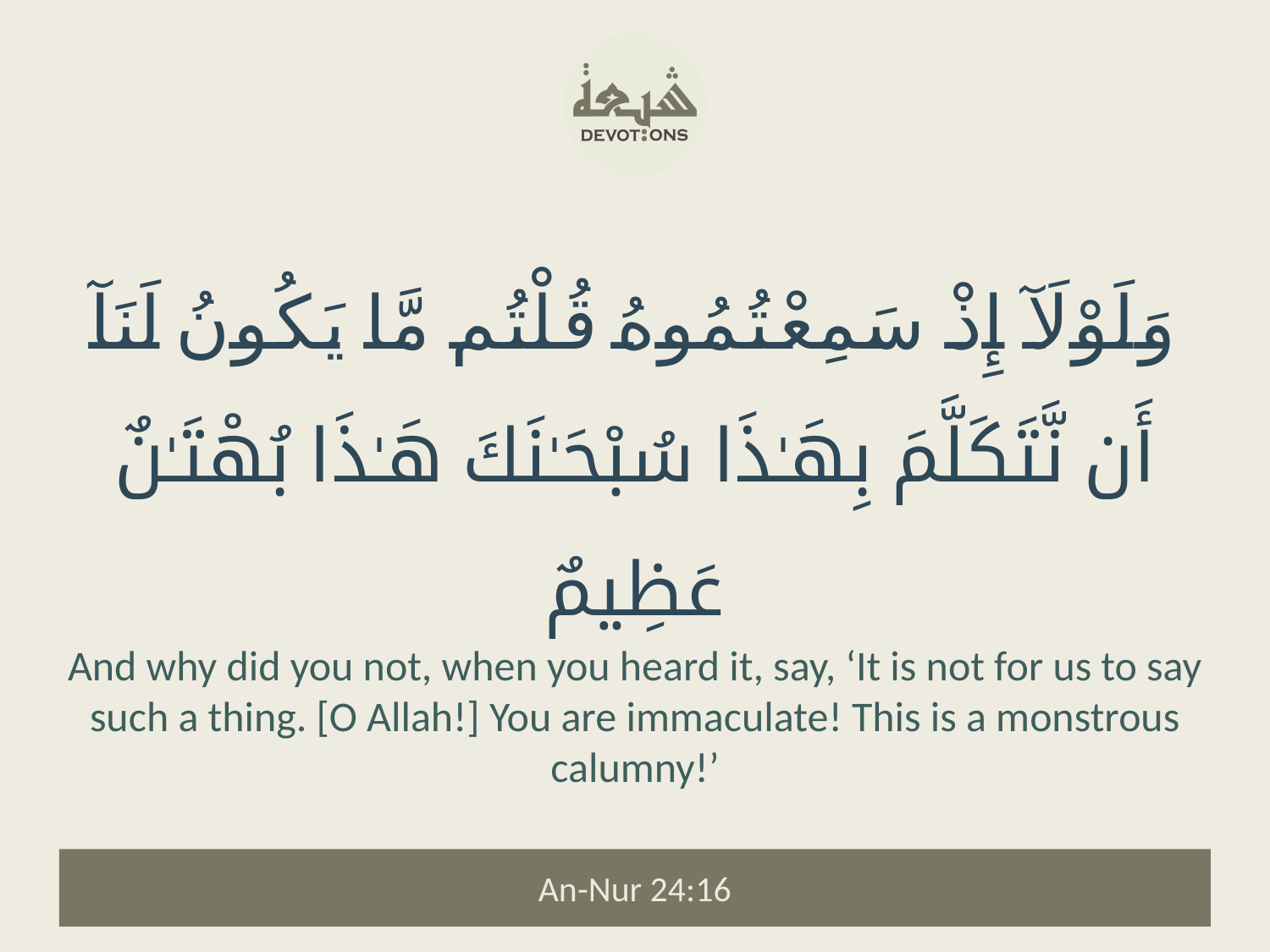

وَلَوْلَآ إِذْ سَمِعْتُمُوهُ قُلْتُم مَّا يَكُونُ لَنَآ أَن نَّتَكَلَّمَ بِهَـٰذَا سُبْحَـٰنَكَ هَـٰذَا بُهْتَـٰنٌ عَظِيمٌ
And why did you not, when you heard it, say, ‘It is not for us to say such a thing. [O Allah!] You are immaculate! This is a monstrous calumny!’
An-Nur 24:16